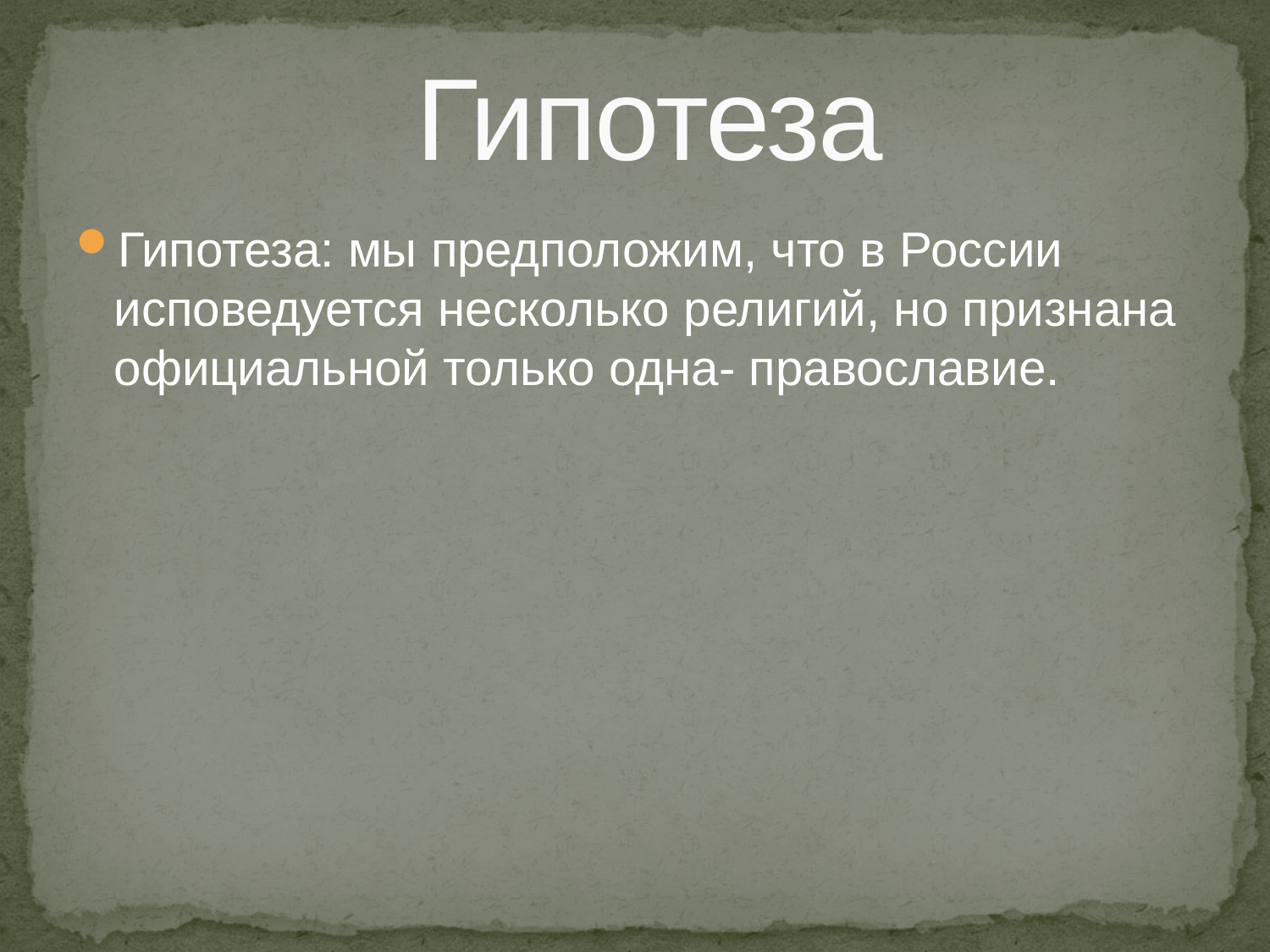

# Гипотеза
Гипотеза: мы предположим, что в России исповедуется несколько религий, но признана официальной только одна- православие.